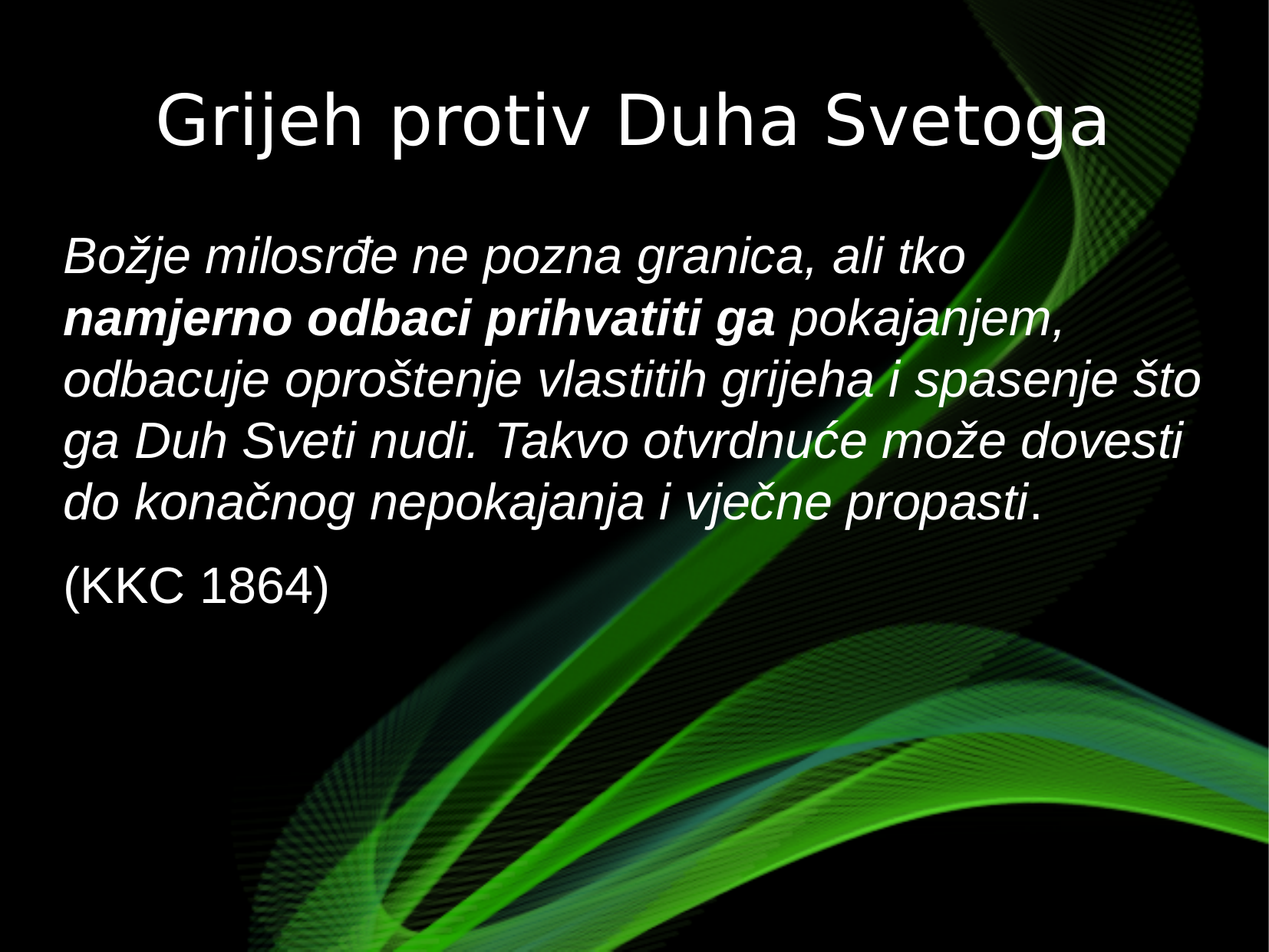

# Grijeh protiv Duha Svetoga
Božje milosrđe ne pozna granica, ali tko namjerno odbaci prihvatiti ga pokajanjem, odbacuje oproštenje vlastitih grijeha i spasenje što ga Duh Sveti nudi. Takvo otvrdnuće može dovesti do konačnog nepokajanja i vječne propasti.
(KKC 1864)